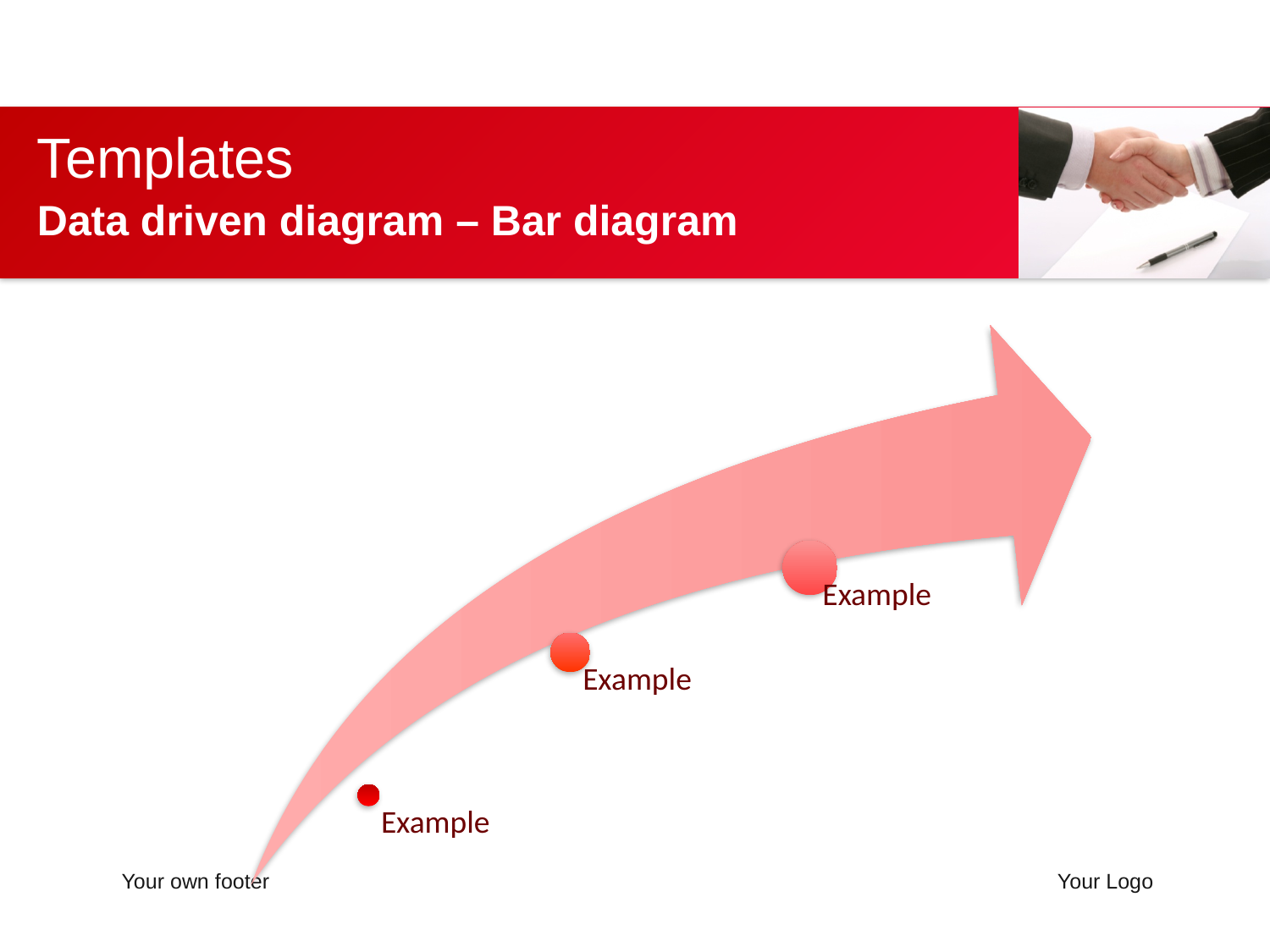

Templates
Data driven diagram – Bar diagram
Example
Example
Example
Your own footer
Your Logo